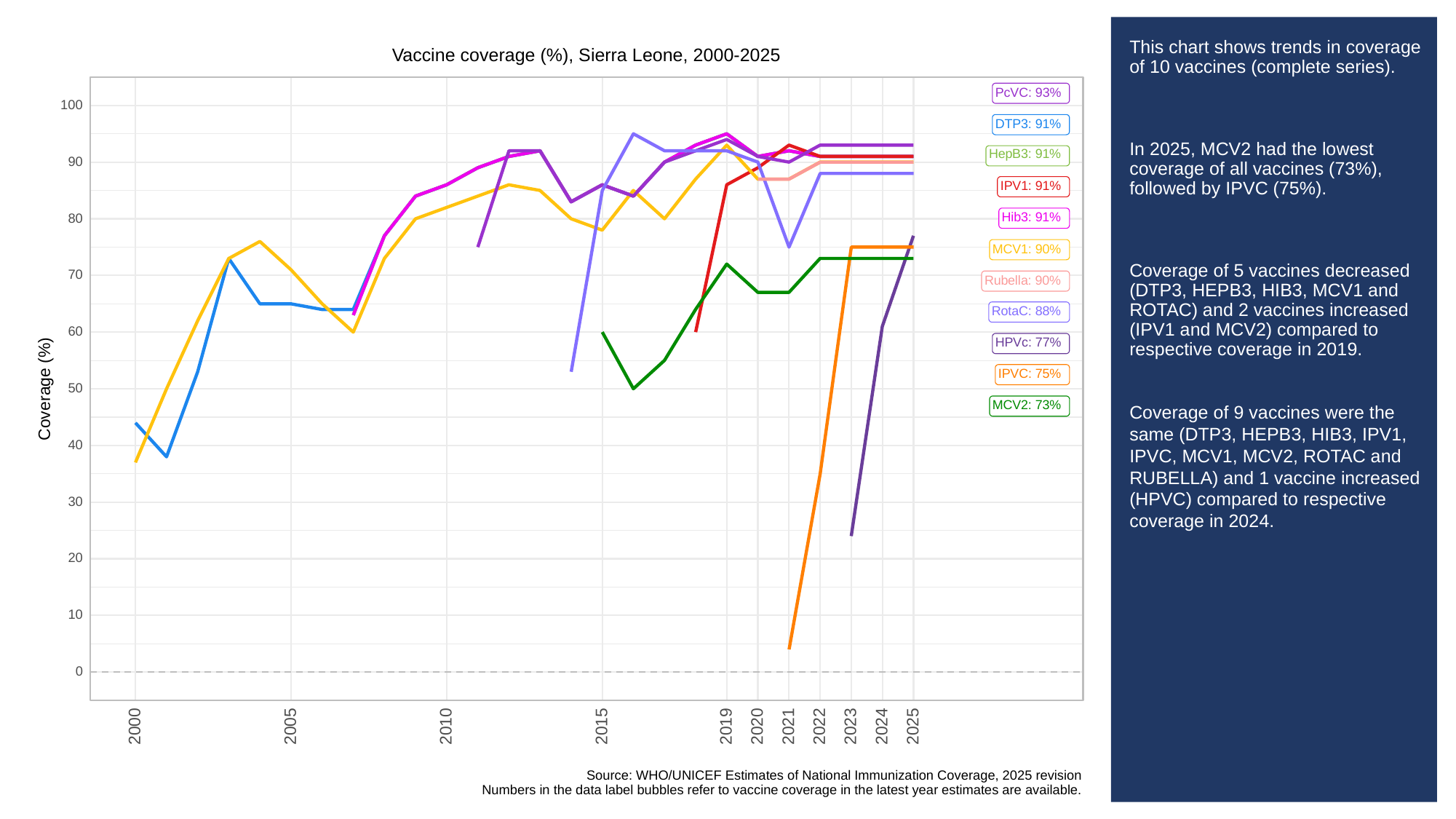

# This chart shows trends in coverage of 10 vaccines (complete series).

In 2025, MCV2 had the lowest coverage of all vaccines (73%), followed by IPVC (75%).

Coverage of 5 vaccines decreased (DTP3, HEPB3, HIB3, MCV1 and ROTAC) and 2 vaccines increased (IPV1 and MCV2) compared to respective coverage in 2019.

Coverage of 9 vaccines were the same (DTP3, HEPB3, HIB3, IPV1, IPVC, MCV1, MCV2, ROTAC and RUBELLA) and 1 vaccine increased (HPVC) compared to respective coverage in 2024.

Vaccine coverage (%), Sierra Leone, 2000-2025

PcVC: 93%

100

DTP3: 91%

HepB3: 91%

90

IPV1: 91%

Hib3: 91%
80

MCV1: 90%

70

Rubella: 90%

RotaC: 88%
60

HPVc: 77%

IPVC: 75%
Coverage (%)
50

MCV2: 73%

40

30

20

10

0

2023
2000
2005
2010
2015
2019
2020
2021
2022
2024
2025
Source: WHO/UNICEF Estimates of National Immunization Coverage, 2025 revision
Numbers in the data label bubbles refer to vaccine coverage in the latest year estimates are available.